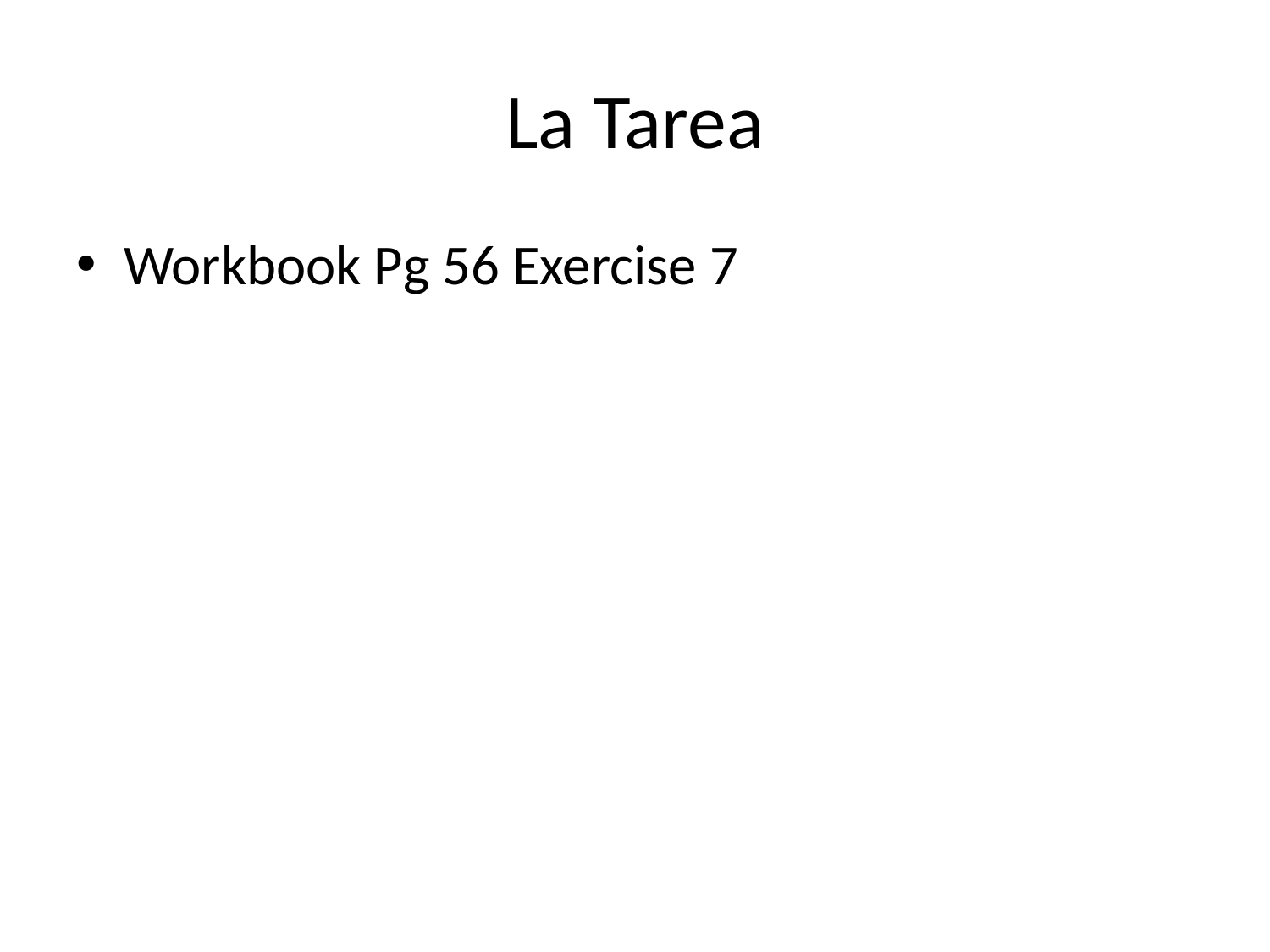

# La Tarea
Workbook Pg 56 Exercise 7